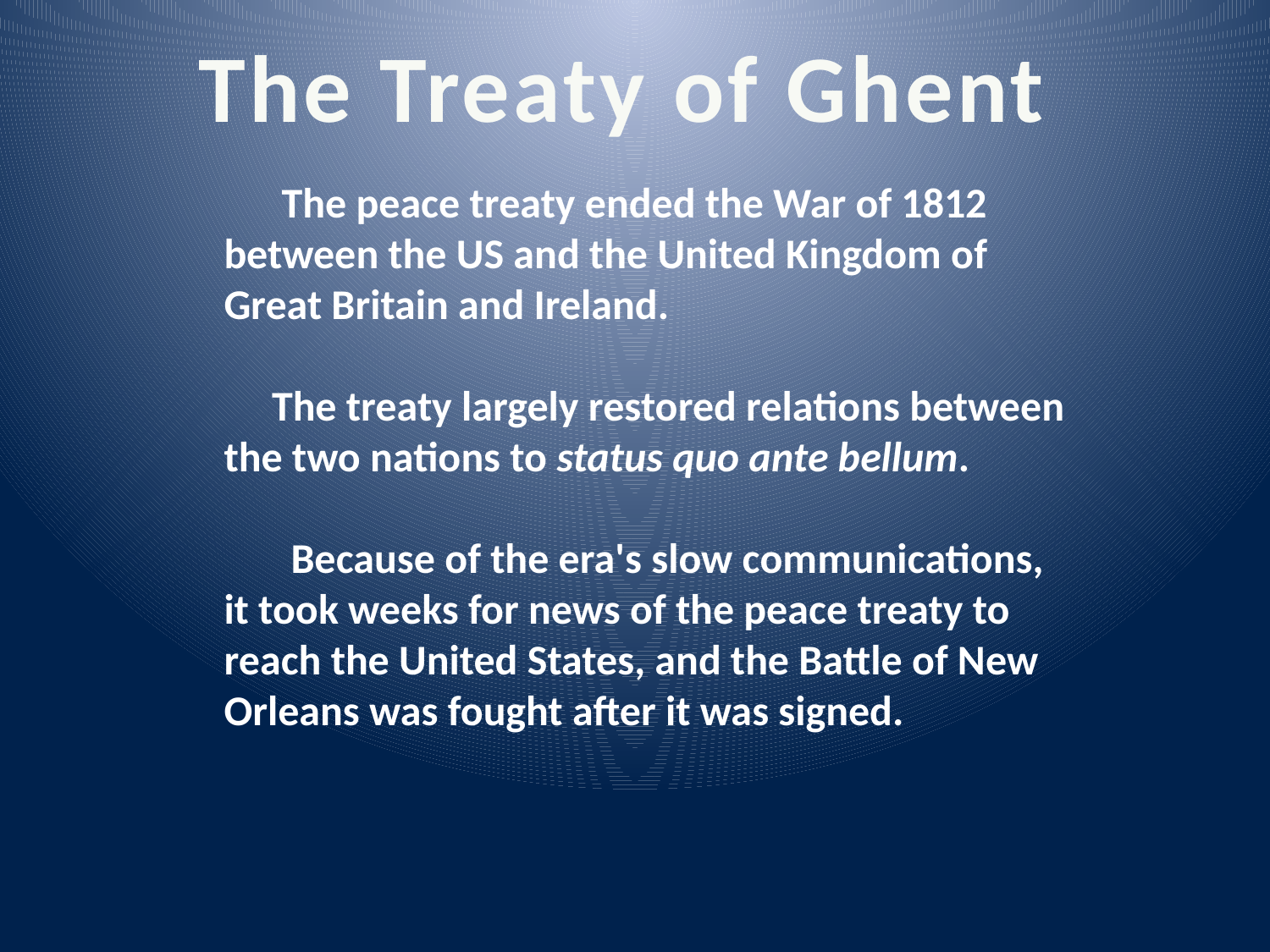

The Treaty of Ghent
        The peace treaty ended the War of 1812 between the US and the United Kingdom of Great Britain and Ireland.

     The treaty largely restored relations between the two nations to status quo ante bellum.

       Because of the era's slow communications, it took weeks for news of the peace treaty to reach the United States, and the Battle of New Orleans was fought after it was signed.